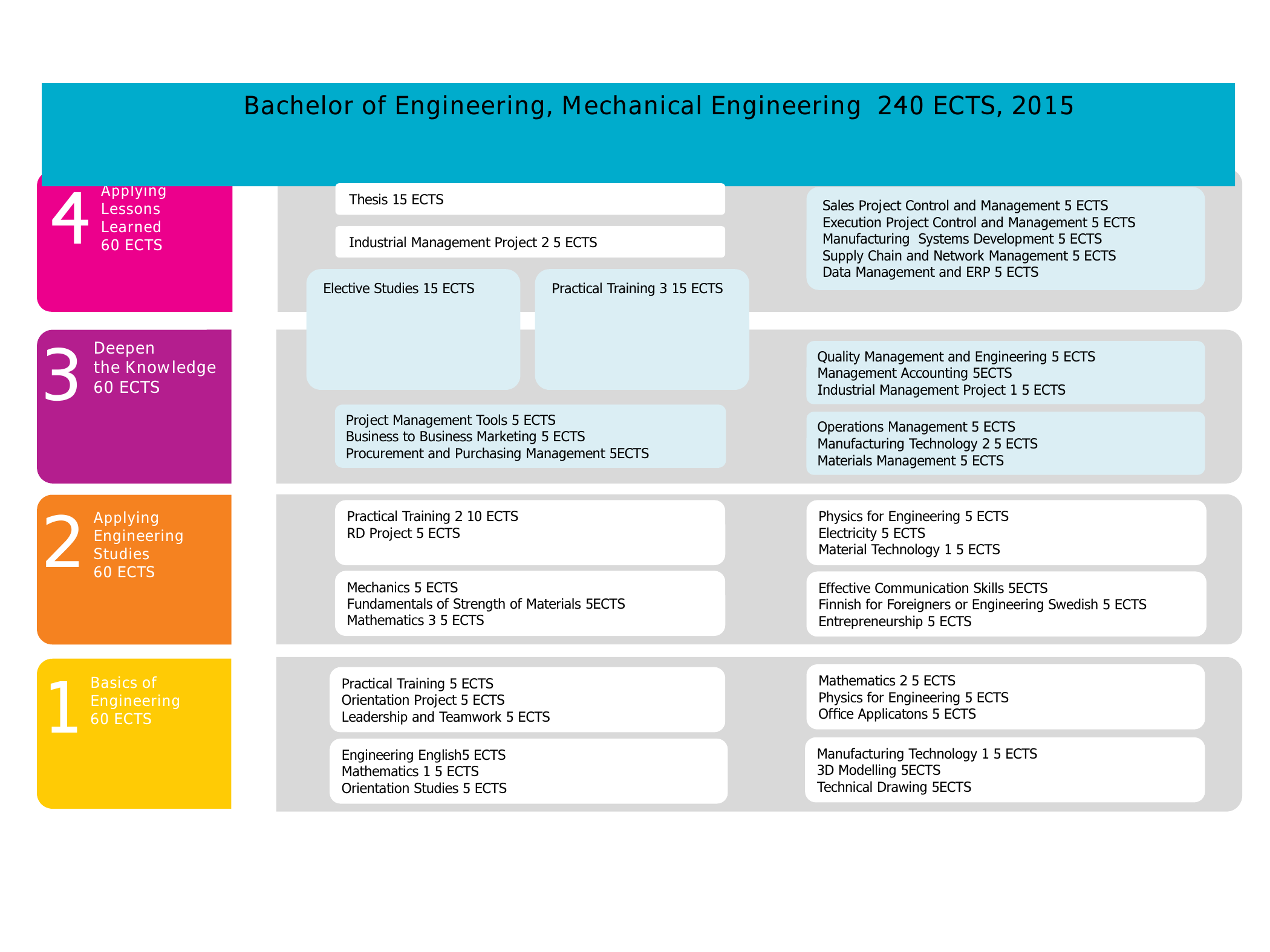

Bachelor of Engineering, Mechanical Engineering  240 ECTS, 2015

4
Applying
Lessons
Learned
60 ECTS

Thesis 15 ECTS
Sales Project Control and Management 5 ECTS
Execution Project Control and Management 5 ECTS
Manufacturing  Systems Development 5 ECTS
Supply Chain and Network Management 5 ECTS
Data Management and ERP 5 ECTS
Industrial Management Project 2 5 ECTS
Elective Studies 15 ECTS

Practical Training 3 15 ECTS

3
Deepen
the Knowledge
60 ECTS

Quality Management and Engineering 5 ECTS
Management Accounting 5ECTS
Industrial Management Project 1 5 ECTS
Project Management Tools 5 ECTS
Business to Business Marketing 5 ECTS
Procurement and Purchasing Management 5ECTS
Operations Management 5 ECTS
Manufacturing Technology 2 5 ECTS
Materials Management 5 ECTS
2
Applying
Engineering
Studies
60 ECTS

Practical Training 2 10 ECTS
RD Project 5 ECTS

Physics for Engineering 5 ECTS
Electricity 5 ECTS
Material Technology 1 5 ECTS
Mechanics 5 ECTS
Fundamentals of Strength of Materials 5ECTS
Mathematics 3 5 ECTS
Effective Communication Skills 5ECTS
Finnish for Foreigners or Engineering Swedish 5 ECTS
Entrepreneurship 5 ECTS

Mathematics 2 5 ECTS
Physics for Engineering 5 ECTS
Office Applicatons 5 ECTS
Practical Training 5 ECTS
Orientation Project 5 ECTS
Leadership and Teamwork 5 ECTS
Manufacturing Technology 1 5 ECTS
3D Modelling 5ECTS
Technical Drawing 5ECTS
Engineering English5 ECTS
Mathematics 1 5 ECTS
Orientation Studies 5 ECTS
1
Basics of
Engineering
60 ECTS